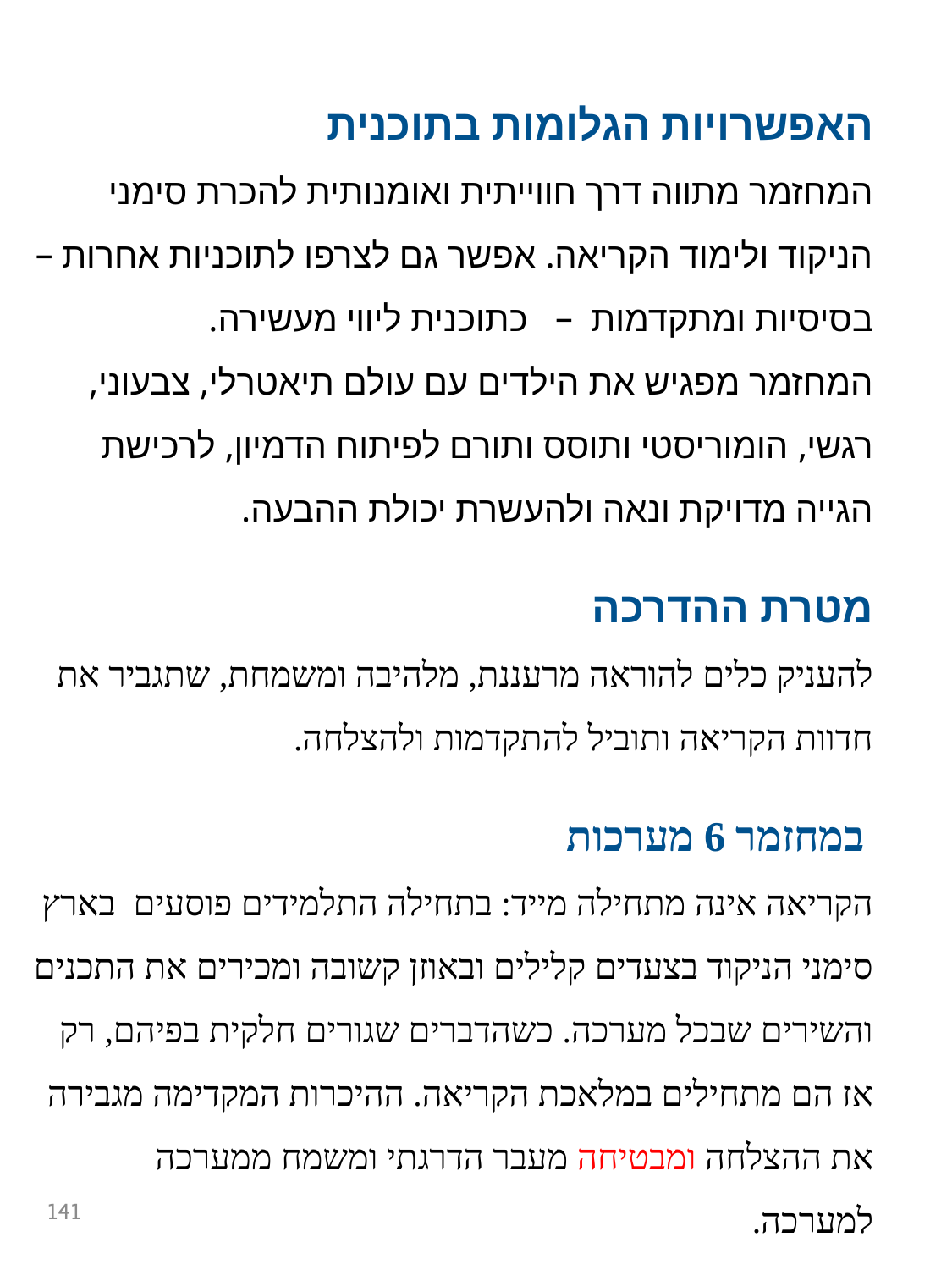

האפשרויות הגלומות בתוכנית
המחזמר מתווה דרך חווייתית ואומנותית להכרת סימני הניקוד ולימוד הקריאה. אפשר גם לצרפו לתוכניות אחרות – בסיסיות ומתקדמות  –   כתוכנית ליווי מעשירה.
המחזמר מפגיש את הילדים עם עולם תיאטרלי, צבעוני, רגשי, הומוריסטי ותוסס ותורם לפיתוח הדמיון, לרכישת הגייה מדויקת ונאה ולהעשרת יכולת ההבעה.
מטרת ההדרכה
להעניק כלים להוראה מרעננת, מלהיבה ומשמחת, שתגביר את חדוות הקריאה ותוביל להתקדמות ולהצלחה.
 במחזמר 6 מערכות
הקריאה אינה מתחילה מייד: בתחילה התלמידים פוסעים  בארץ סימני הניקוד בצעדים קלילים ובאוזן קשובה ומכירים את התכנים והשירים שבכל מערכה. כשהדברים שגורים חלקית בפיהם, רק אז הם מתחילים במלאכת הקריאה. ההיכרות המקדימה מגבירה את ההצלחה ומבטיחה מעבר הדרגתי ומשמח ממערכה למערכה.
141